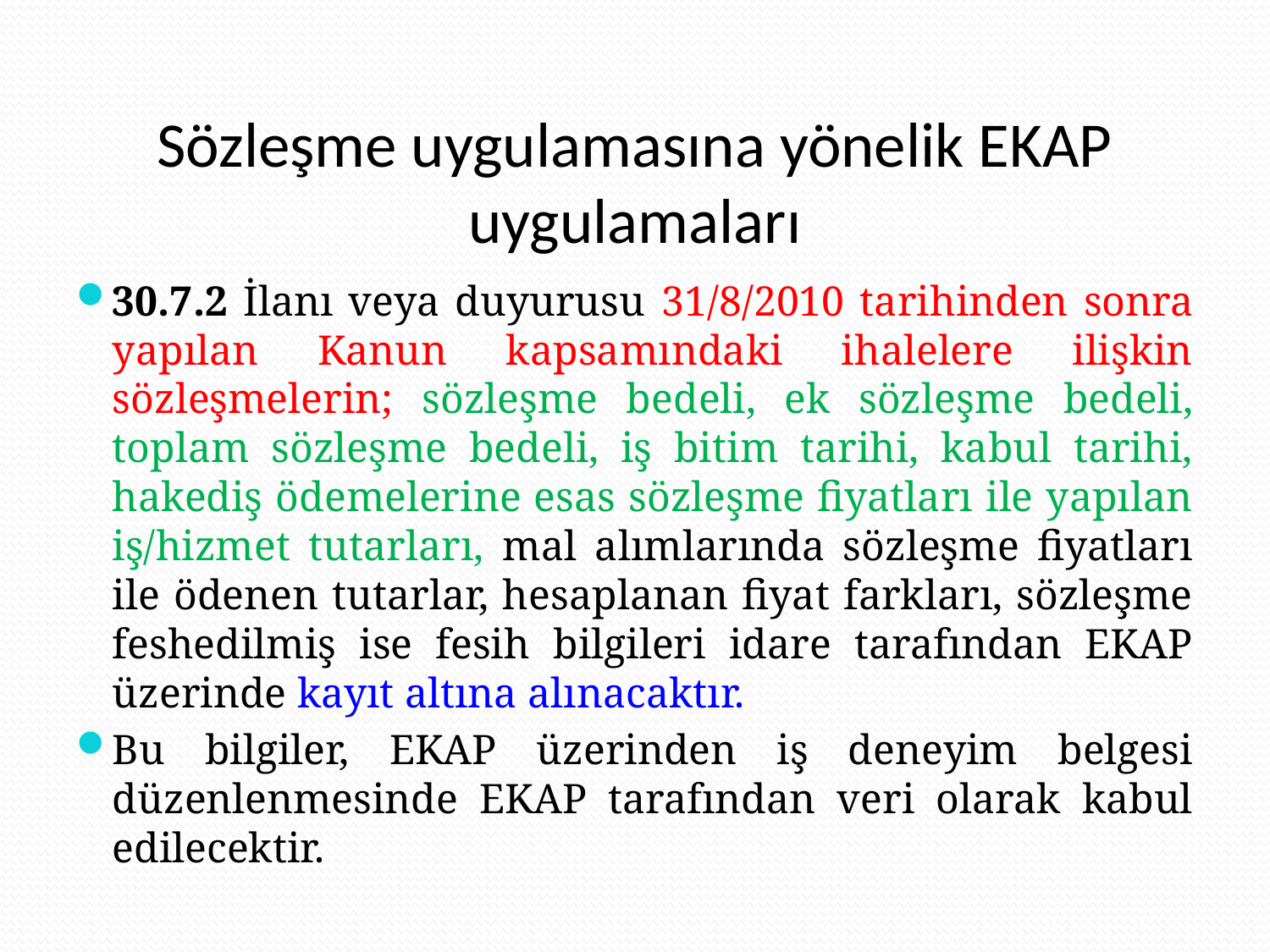

# Sözleşme uygulamasına yönelik EKAP uygulamaları
30.7.2 İlanı veya duyurusu 31/8/2010 tarihinden sonra yapılan Kanun kapsamındaki ihalelere ilişkin sözleşmelerin; sözleşme bedeli, ek sözleşme bedeli, toplam sözleşme bedeli, iş bitim tarihi, kabul tarihi, hakediş ödemelerine esas sözleşme fiyatları ile yapılan iş/hizmet tutarları, mal alımlarında sözleşme fiyatları ile ödenen tutarlar, hesaplanan fiyat farkları, sözleşme feshedilmiş ise fesih bilgileri idare tarafından EKAP üzerinde kayıt altına alınacaktır.
Bu bilgiler, EKAP üzerinden iş deneyim belgesi düzenlenmesinde EKAP tarafından veri olarak kabul edilecektir.